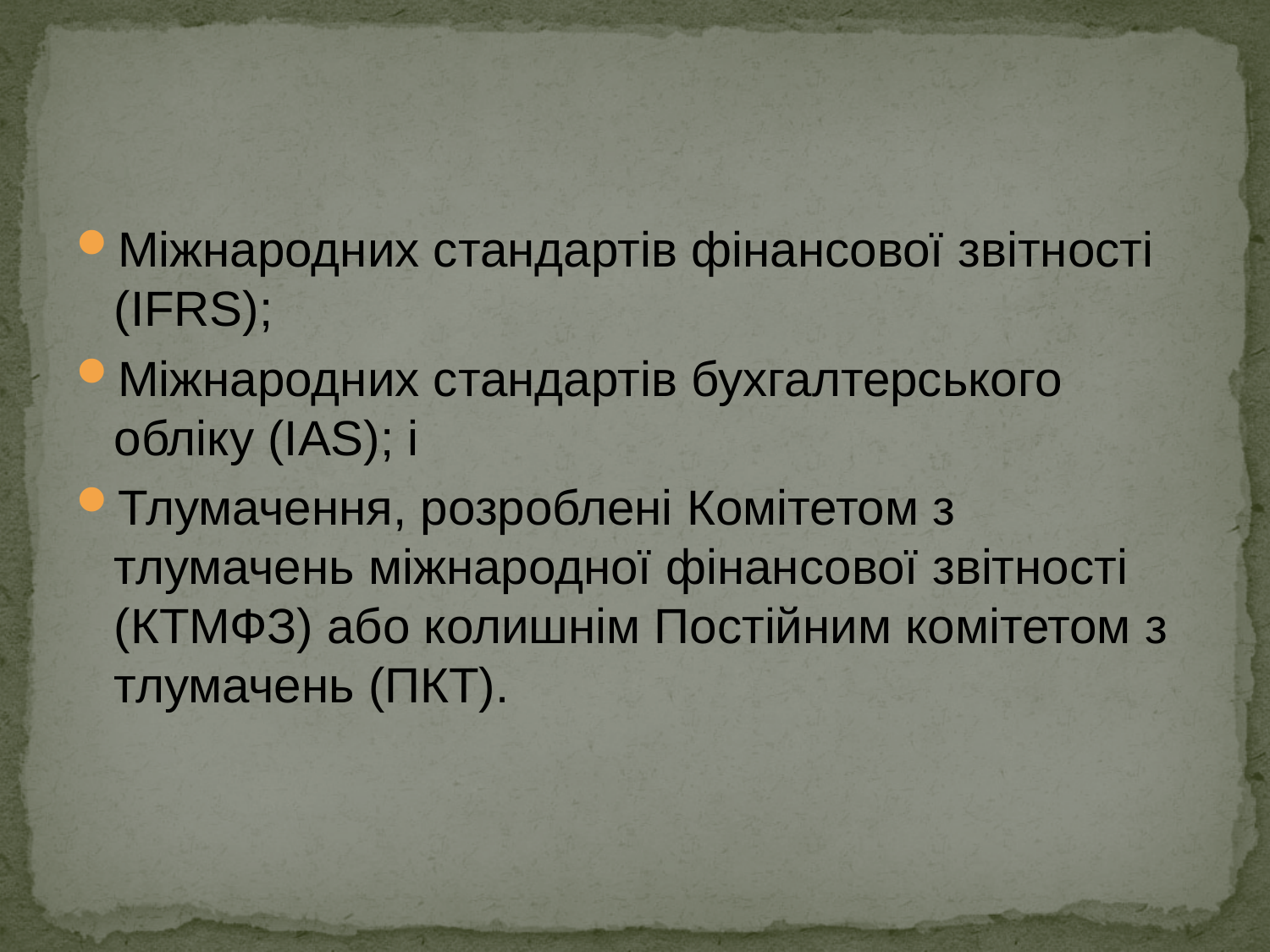

Міжнародних стандартів фінансової звітності (IFRS);
Міжнародних стандартів бухгалтерського обліку (IAS); і
Тлумачення, розроблені Комітетом з тлумачень міжнародної фінансової звітності (КТМФЗ) або колишнім Постійним комітетом з тлумачень (ПКТ).